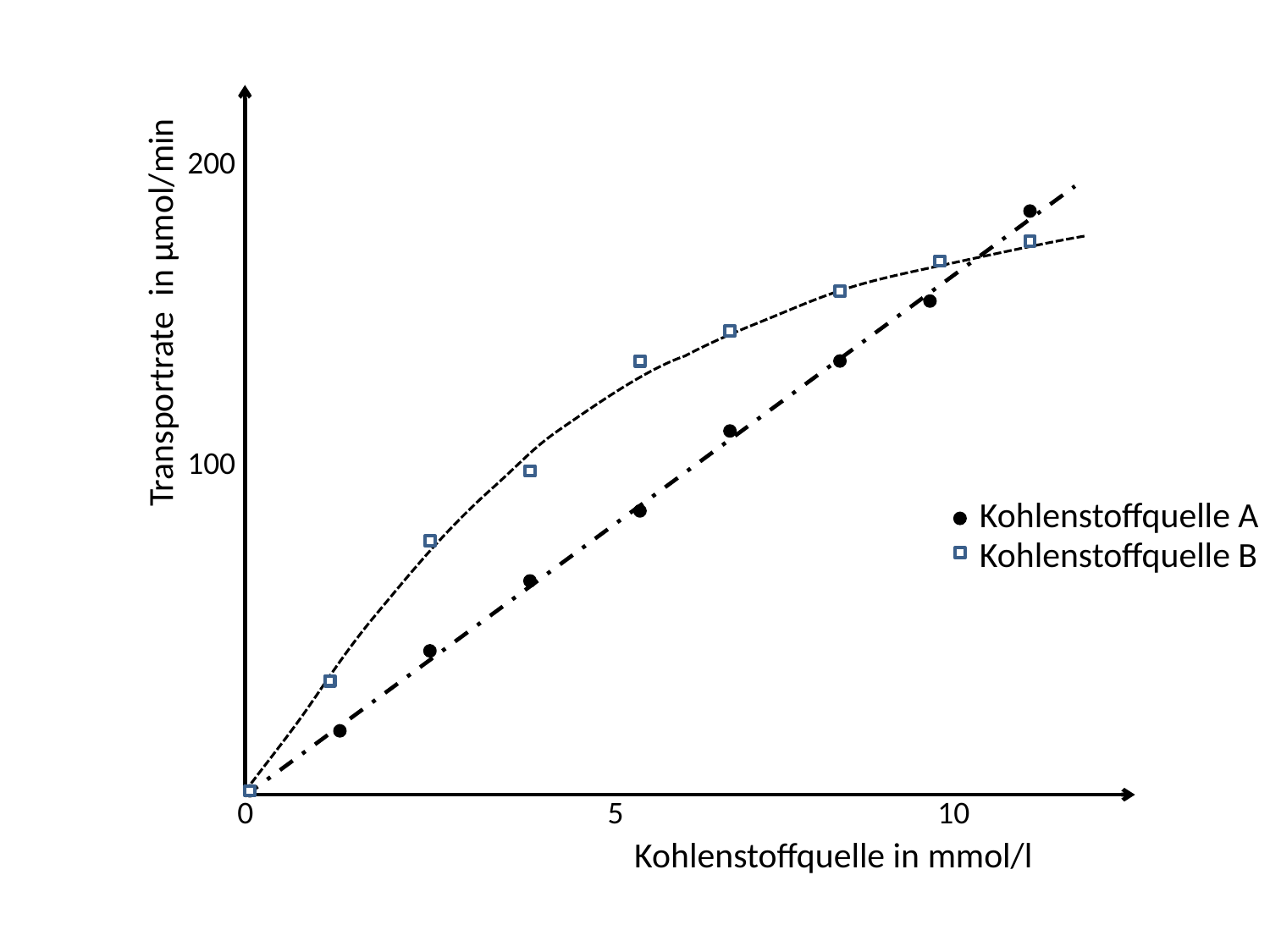

200

Transportrate  in µmol/min

100

Kohlenstoffquelle A

Kohlenstoffquelle B

0

5
10
Kohlenstoffquelle in mmol/l